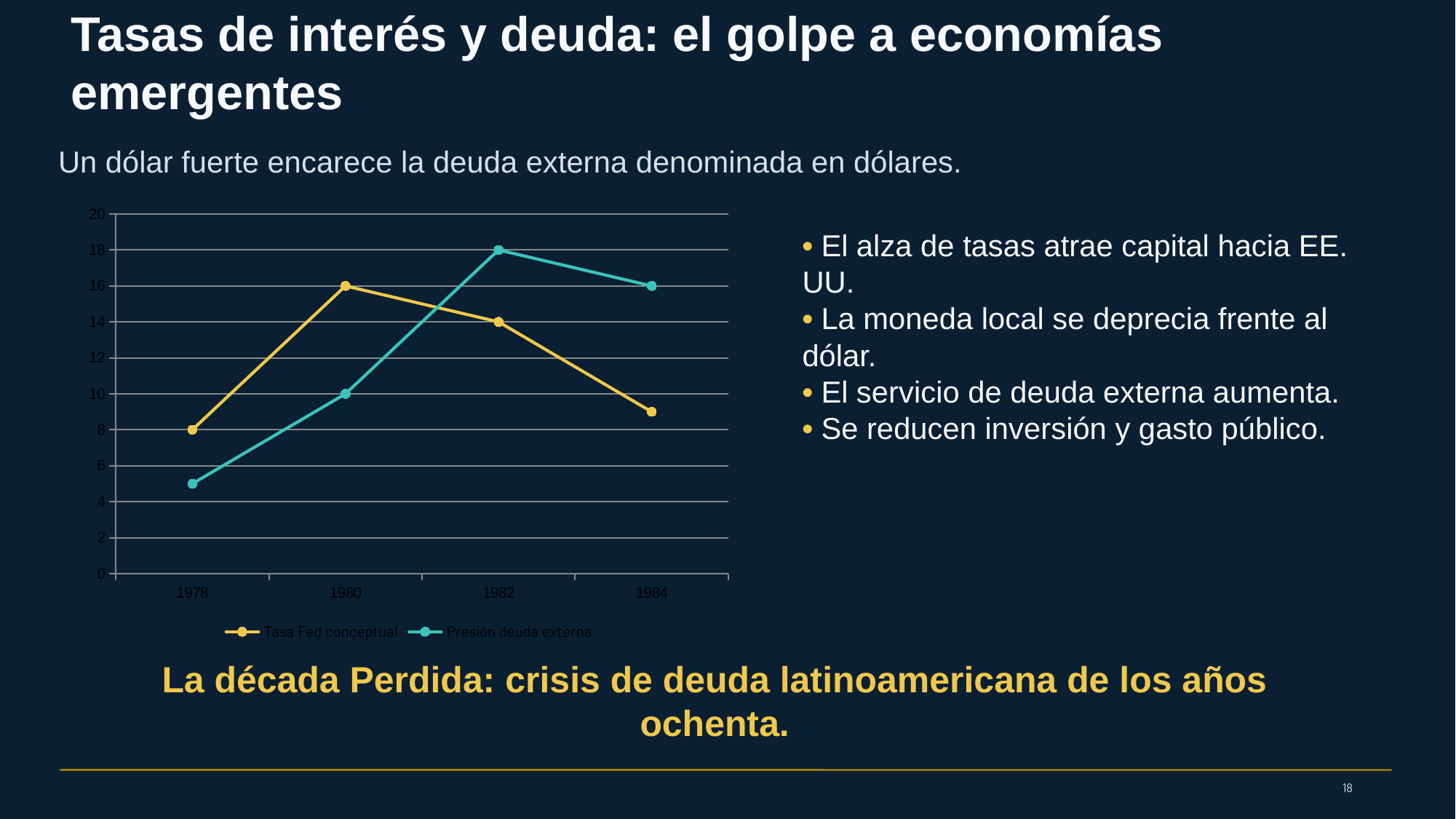

Tasas de interés y deuda: el golpe a economías emergentes
Un dólar fuerte encarece la deuda externa denominada en dólares.
• El alza de tasas atrae capital hacia EE. UU.
• La moneda local se deprecia frente al dólar.
• El servicio de deuda externa aumenta.
• Se reducen inversión y gasto público.

### Chart

| Category | Tasa Fed conceptual | Presión deuda externa |
|---|---|---|
| 1978 | 8.0 | 5.0 |
| 1980 | 16.0 | 10.0 |
| 1982 | 14.0 | 18.0 |
| 1984 | 9.0 | 16.0 |
La década Perdida: crisis de deuda latinoamericana de los años ochenta.
18